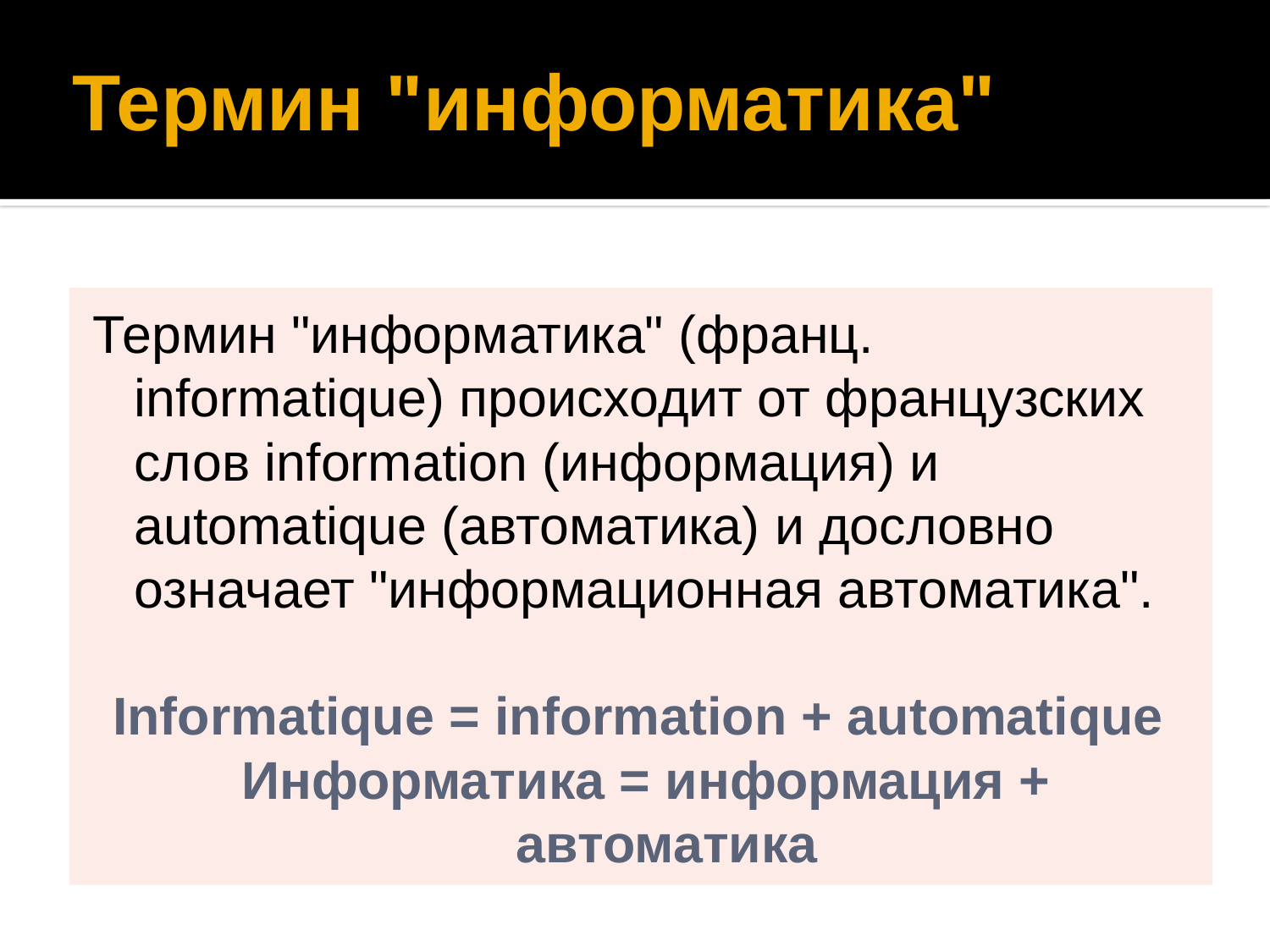

# Термин "информатика"
Термин "информатика" (франц. informatique) происходит от французских слов information (информация) и automatique (автоматика) и дословно означает "информационная автоматика".

Informatique = information + automatique
Информатика = информация + автоматика